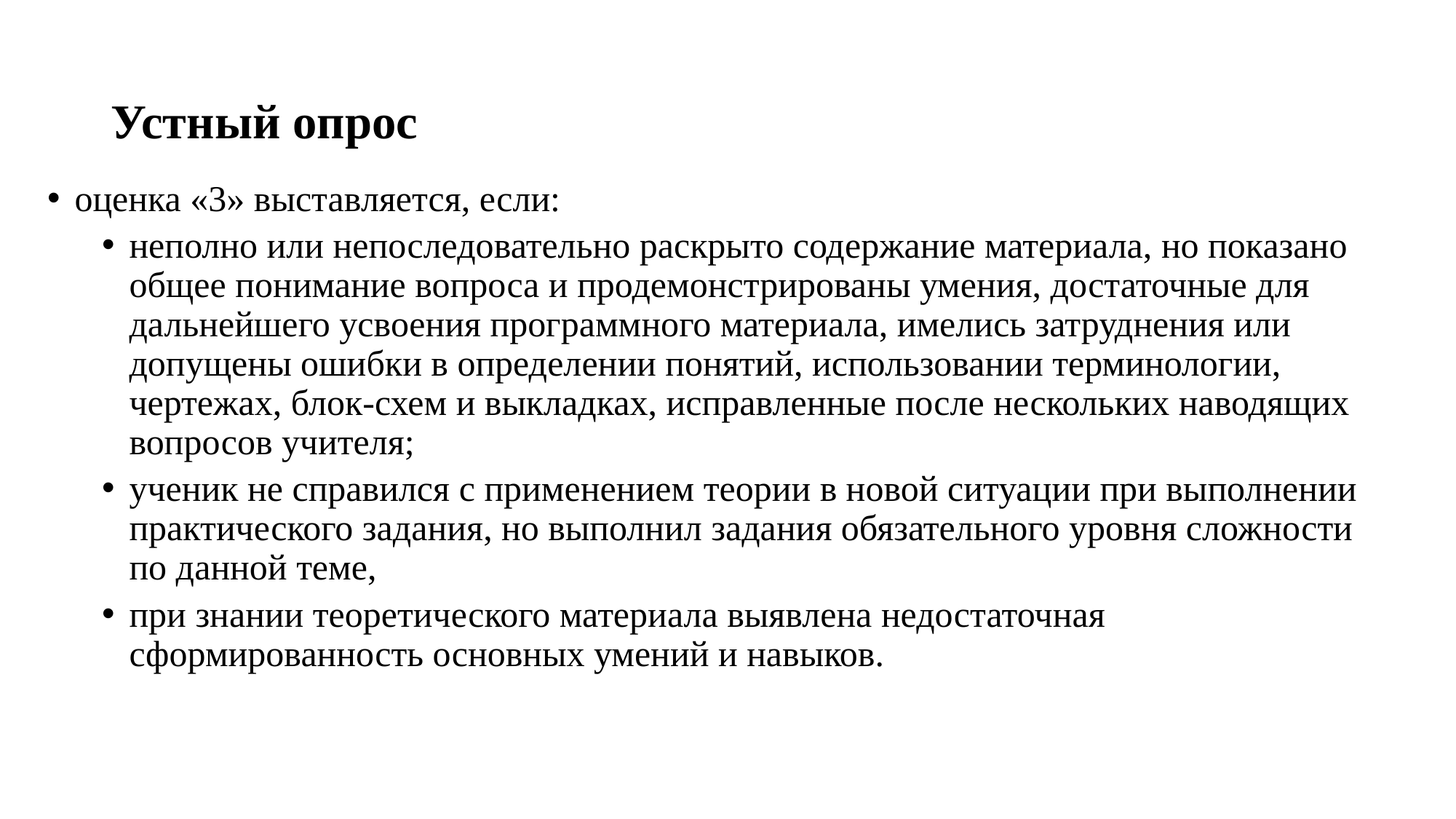

# Устный опрос
оценка «3» выставляется, если:
неполно или непоследовательно раскрыто содержание материала, но показано общее понимание вопроса и продемонстрированы умения, достаточные для дальнейшего усвоения программного материала, имелись затруднения или допущены ошибки в определении понятий, использовании терминологии, чертежах, блок-схем и выкладках, исправленные после нескольких наводящих вопросов учителя;
ученик не справился с применением теории в новой ситуации при выполнении практического задания, но выполнил задания обязательного уровня сложности по данной теме,
при знании теоретического материала выявлена недостаточная сформированность основных умений и навыков.